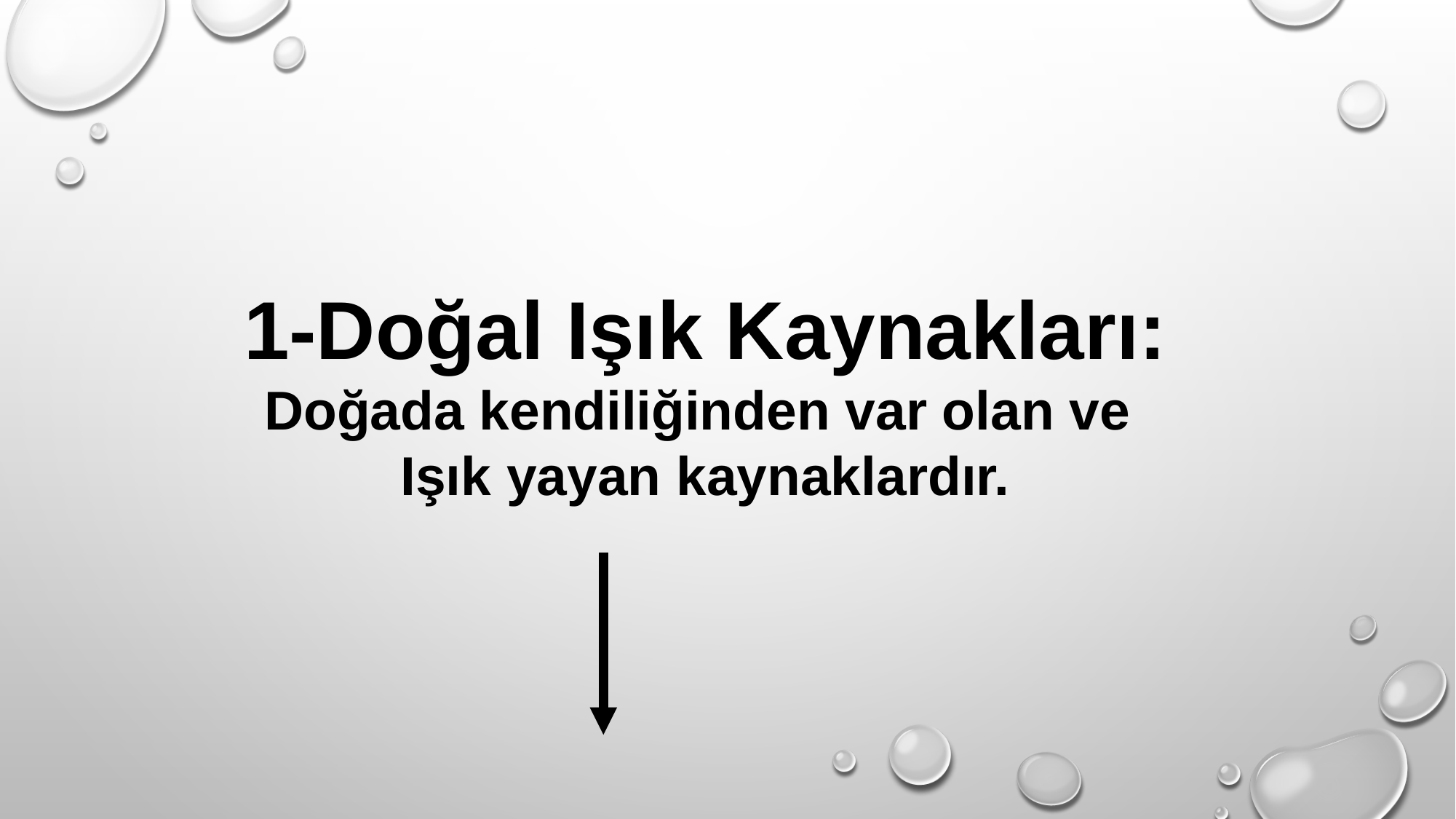

1-Doğal Işık Kaynakları:
Doğada kendiliğinden var olan ve
Işık yayan kaynaklardır.